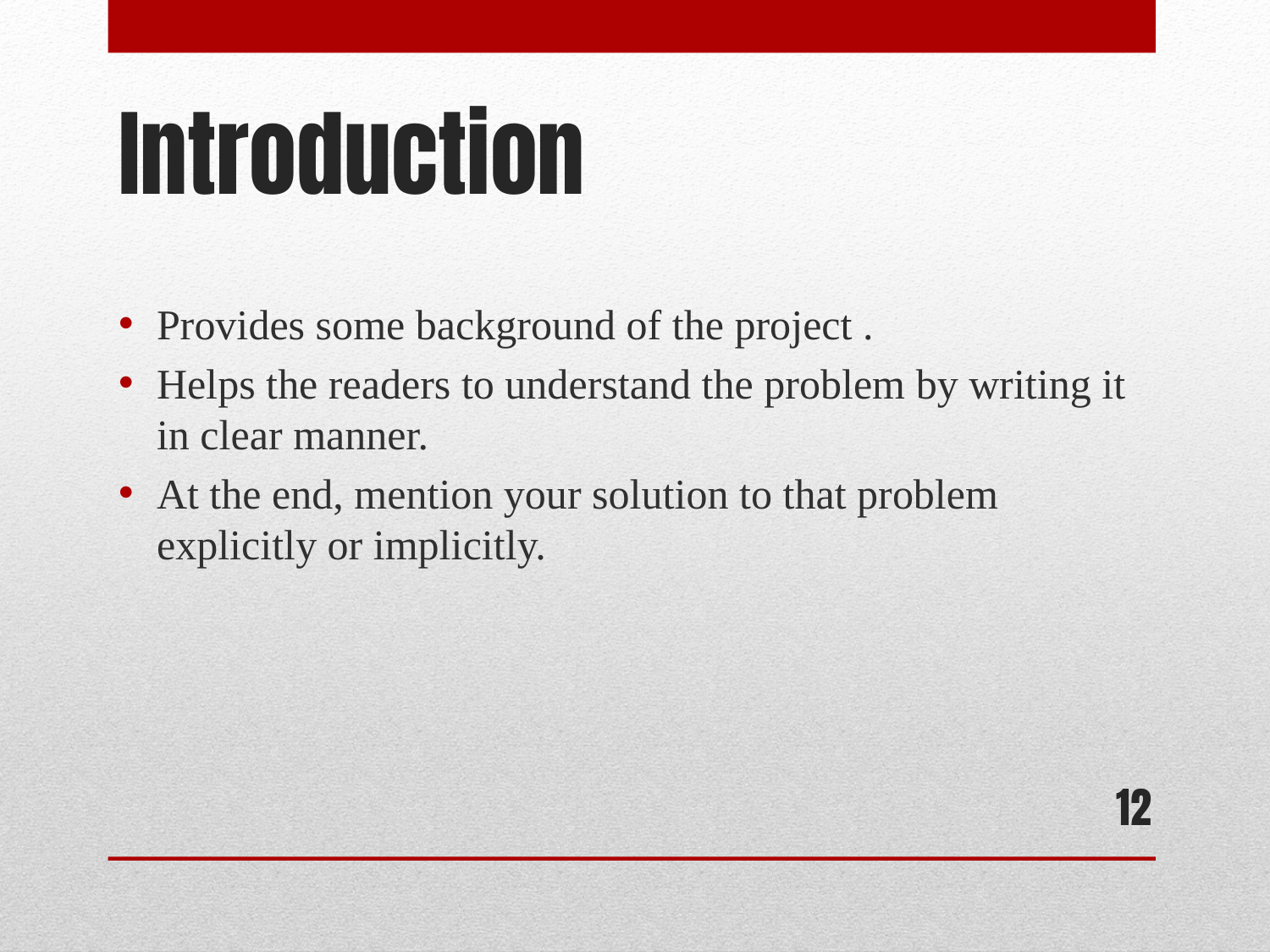

# Introduction
Provides some background of the project .
Helps the readers to understand the problem by writing it in clear manner.
At the end, mention your solution to that problem explicitly or implicitly.

12